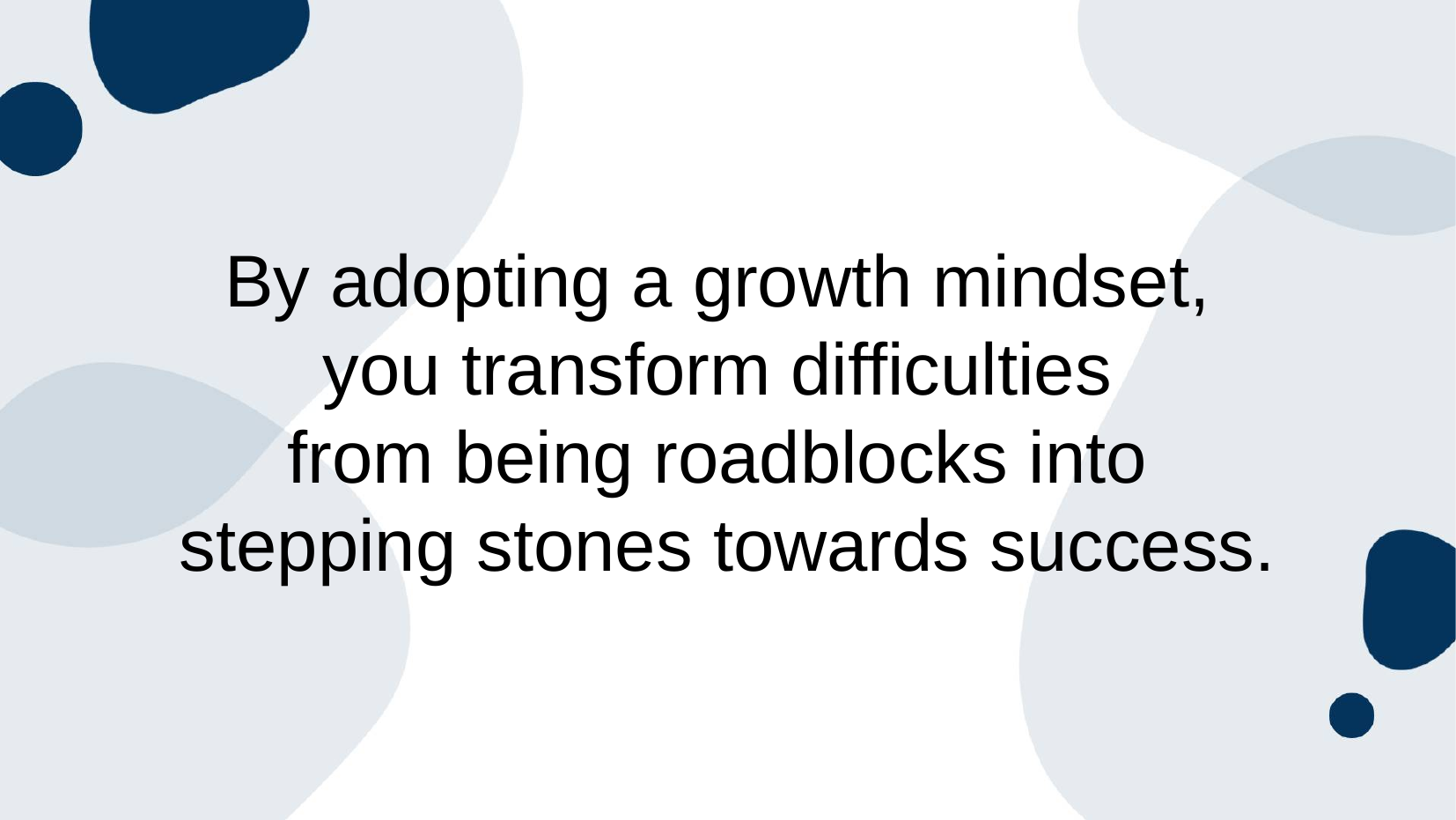

# By adopting a growth mindset,
you transform difficulties
from being roadblocks into
stepping stones towards success.